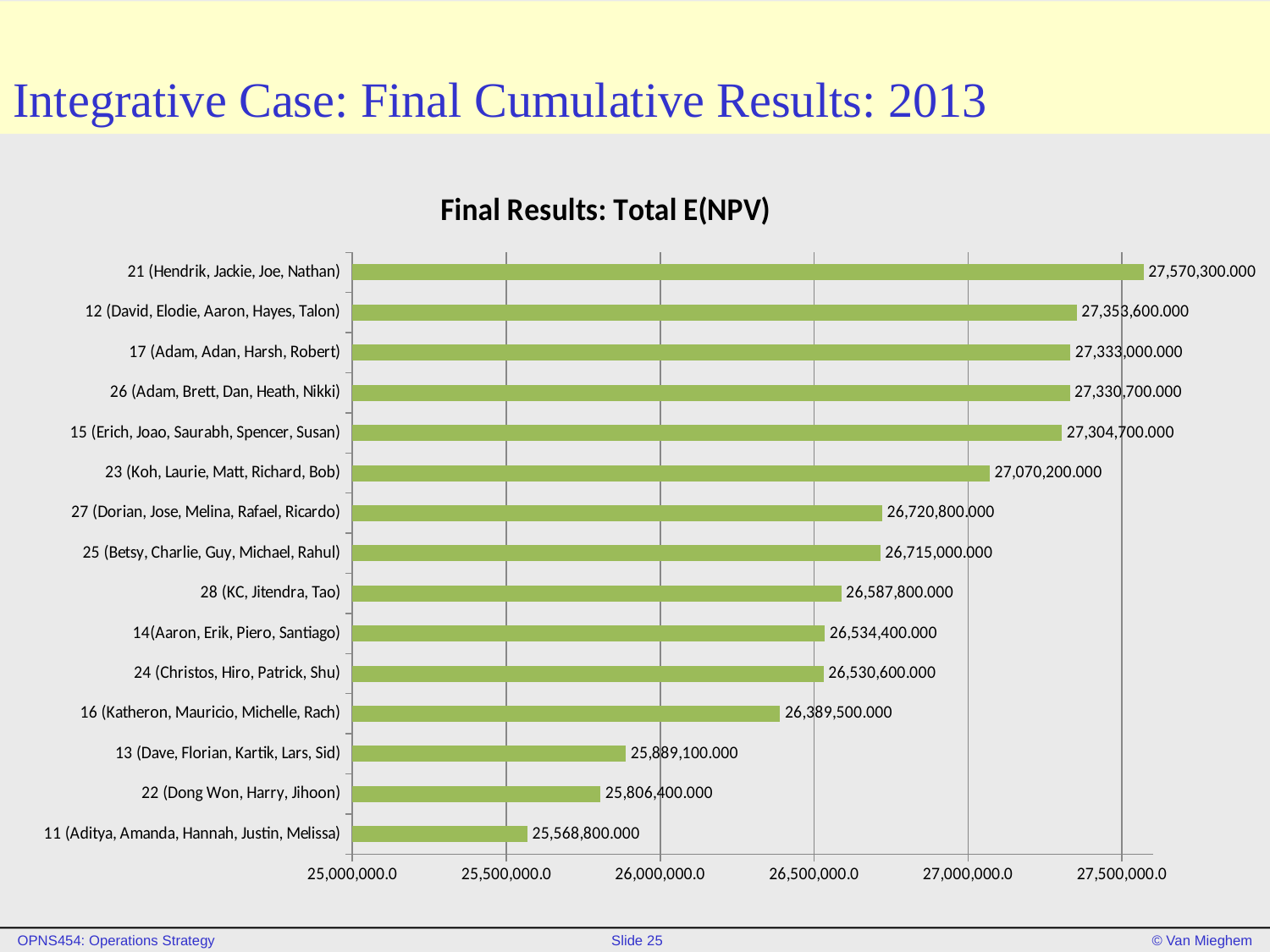

# Integrative Case: Final Cumulative Results: 2013

### Chart: Final Results: Total E(NPV)

| Category |  |
|---|---|
| 11 (Aditya, Amanda, Hannah, Justin, Melissa) | 25568800.0 |
| 22 (Dong Won, Harry, Jihoon) | 25806400.0 |
| 13 (Dave, Florian, Kartik, Lars, Sid) | 25889100.0 |
| 16 (Katheron, Mauricio, Michelle, Rach) | 26389500.0 |
| 24 (Christos, Hiro, Patrick, Shu) | 26530600.0 |
| 14(Aaron, Erik, Piero, Santiago) | 26534400.0 |
| 28 (KC, Jitendra, Tao) | 26587800.0 |
| 25 (Betsy, Charlie, Guy, Michael, Rahul) | 26715000.0 |
| 27 (Dorian, Jose, Melina, Rafael, Ricardo) | 26720800.0 |
| 23 (Koh, Laurie, Matt, Richard, Bob) | 27070200.0 |
| 15 (Erich, Joao, Saurabh, Spencer, Susan) | 27304700.0 |
| 26 (Adam, Brett, Dan, Heath, Nikki) | 27330700.0 |
| 17 (Adam, Adan, Harsh, Robert) | 27333000.0 |
| 12 (David, Elodie, Aaron, Hayes, Talon) | 27353600.0 |
| 21 (Hendrik, Jackie, Joe, Nathan) | 27570300.0 |